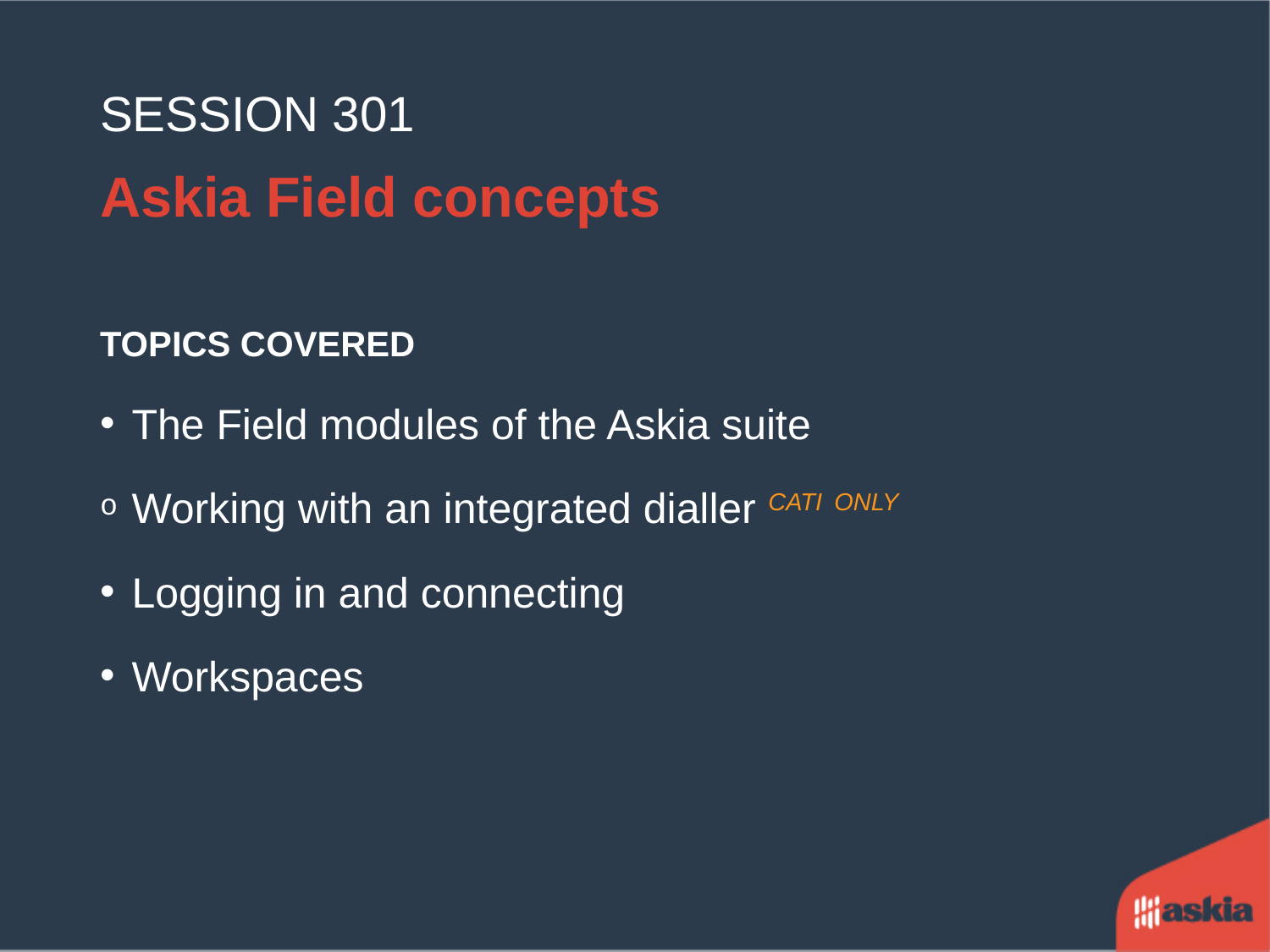

# Session 301
Askia Field concepts
TOPICS COVERED
The Field modules of the Askia suite
Working with an integrated dialler CATI ONLY
Logging in and connecting
Workspaces